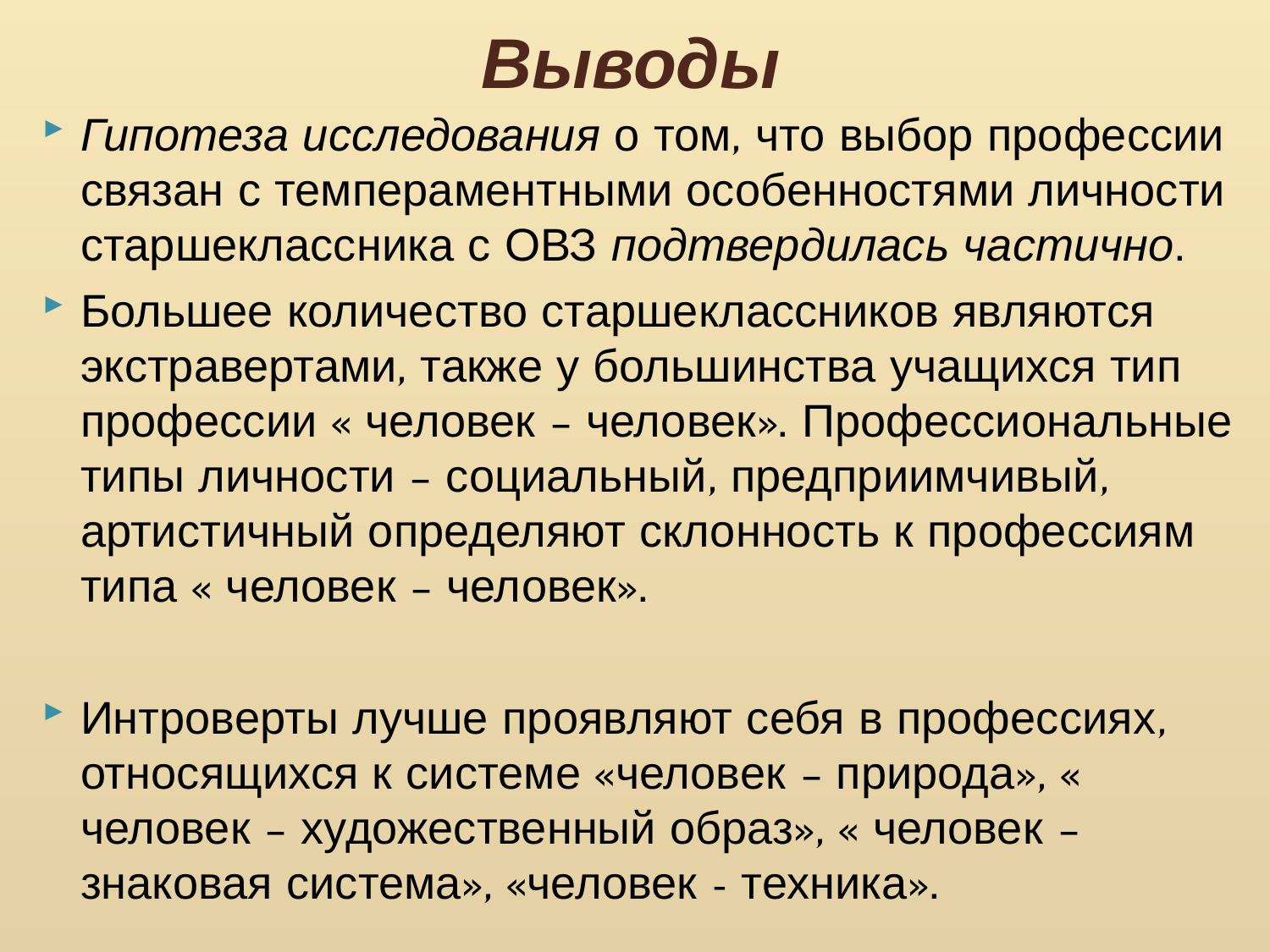

# Выводы
Гипотеза исследования о том, что выбор профессии связан с темпераментными особенностями личности старшеклассника с ОВЗ подтвердилась частично.
Большее количество старшеклассников являются экстравертами, также у большинства учащихся тип профессии « человек – человек». Профессиональные типы личности – социальный, предприимчивый, артистичный определяют склонность к профессиям типа « человек – человек».

Интроверты лучше проявляют себя в профессиях, относящихся к системе «человек – природа», « человек – художественный образ», « человек – знаковая система», «человек - техника».